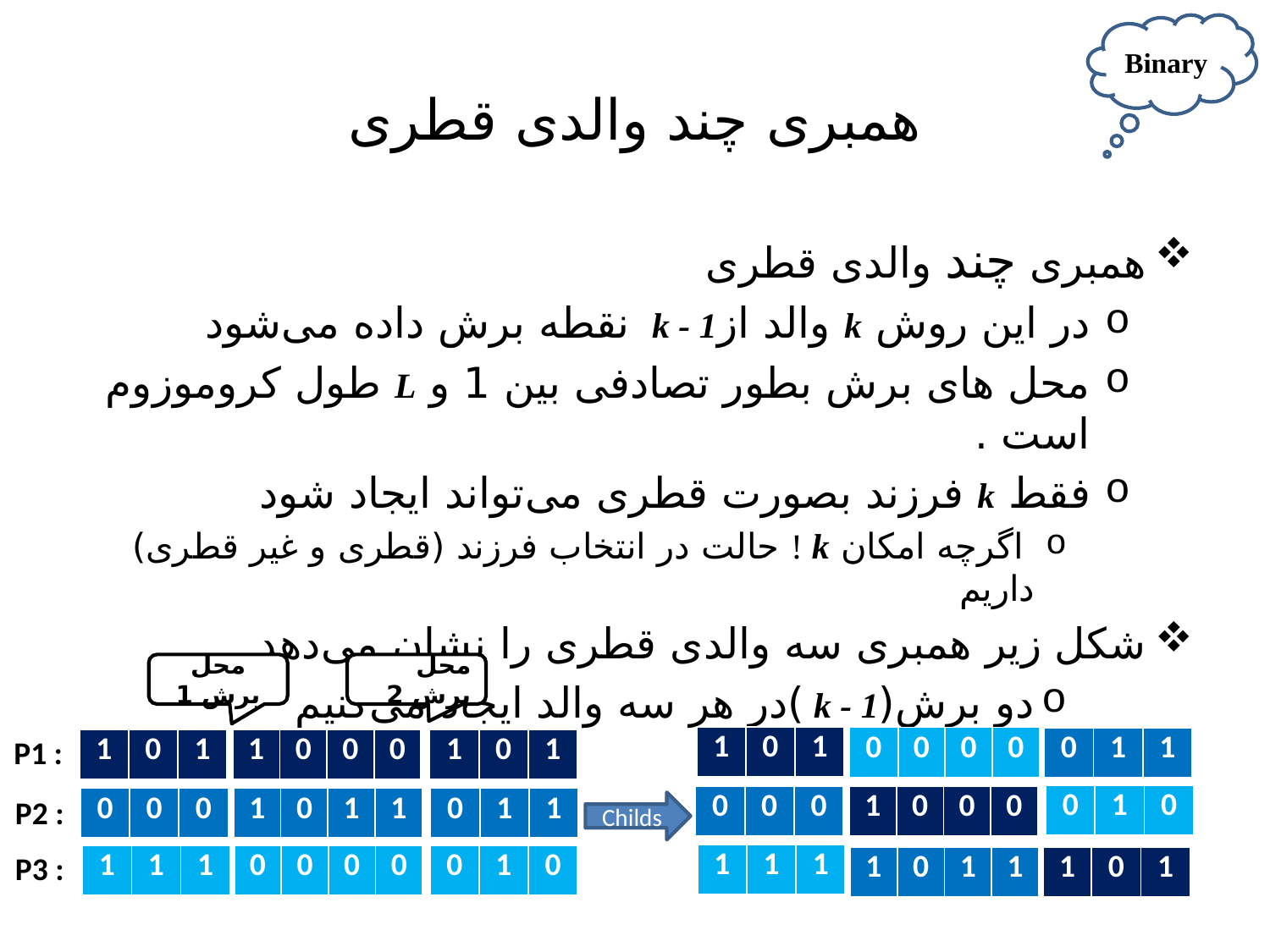

Binary
# همبری چند والدی قطری
همبری چند والدی قطری
در این روش k والد ازk - 1  نقطه برش داده می‌شود
محل های برش بطور تصادفی بین 1 و L طول کروموزوم است .
فقط k فرزند بصورت قطری می‌تواند ایجاد شود
 اگرچه امکان k ! حالت در انتخاب فرزند (قطری و غیر قطری) داریم
شکل زیر همبری سه والدی قطری را نشان می‌دهد
دو برش(k - 1 )در هر سه والد ایجاد می‌کنیم

محل برش 1
محل برش 2
| 1 | 0 | 1 |
| --- | --- | --- |
| 0 | 0 | 0 | 0 |
| --- | --- | --- | --- |
| 0 | 1 | 1 |
| --- | --- | --- |
| 1 | 0 | 1 |
| --- | --- | --- |
| 1 | 0 | 0 | 0 |
| --- | --- | --- | --- |
| 1 | 0 | 1 |
| --- | --- | --- |
P1 :
| 0 | 1 | 0 |
| --- | --- | --- |
| 1 | 0 | 0 | 0 |
| --- | --- | --- | --- |
| 0 | 0 | 0 |
| --- | --- | --- |
| 0 | 0 | 0 |
| --- | --- | --- |
| 1 | 0 | 1 | 1 |
| --- | --- | --- | --- |
| 0 | 1 | 1 |
| --- | --- | --- |
P2 :
Childs
| 1 | 1 | 1 |
| --- | --- | --- |
| 1 | 1 | 1 |
| --- | --- | --- |
| 0 | 0 | 0 | 0 |
| --- | --- | --- | --- |
| 0 | 1 | 0 |
| --- | --- | --- |
| 1 | 0 | 1 | 1 |
| --- | --- | --- | --- |
| 1 | 0 | 1 |
| --- | --- | --- |
P3 :